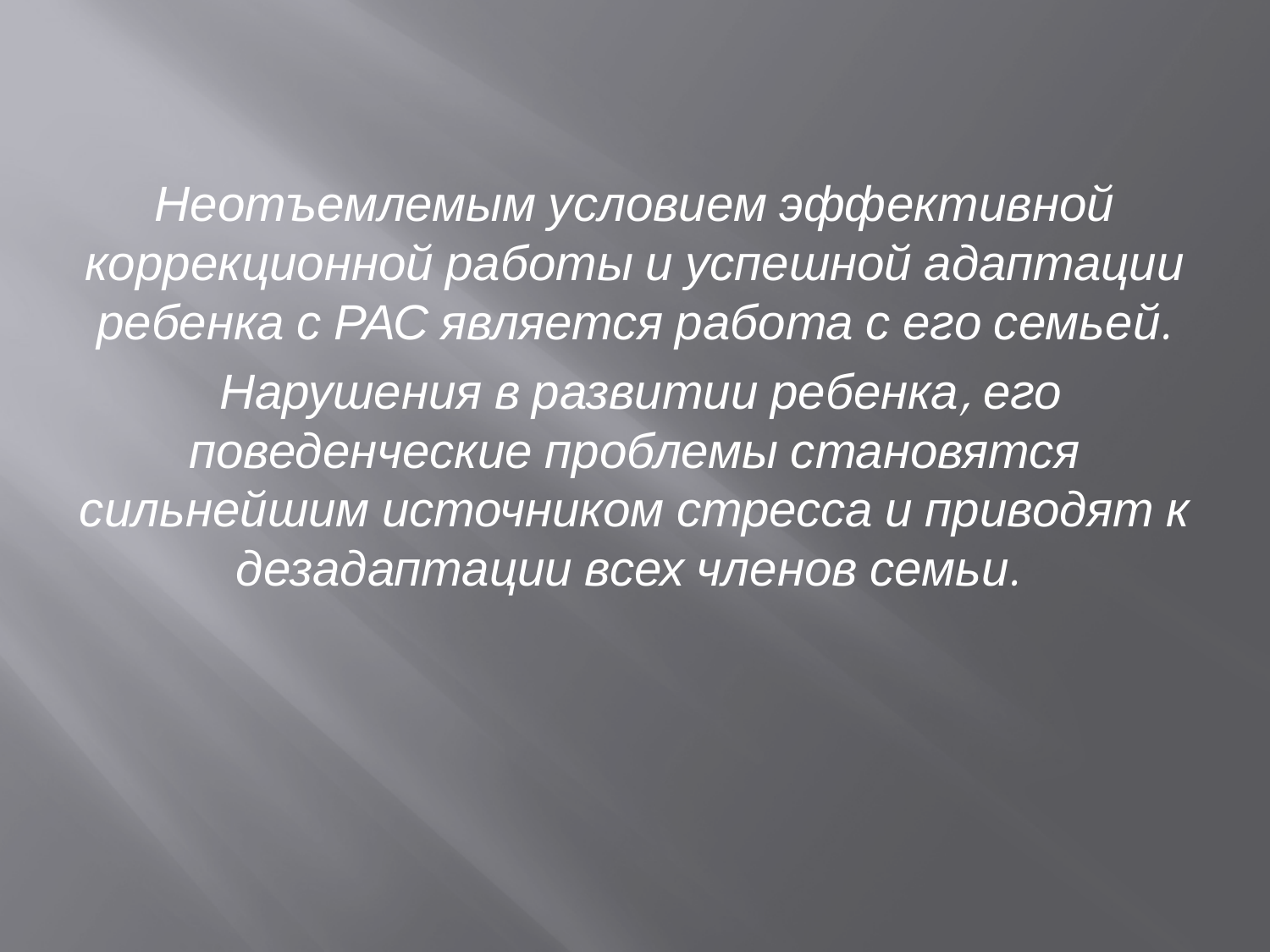

Неотъемлемым условием эффективной коррекционной работы и успешной адаптации ребенка с РАС является работа с его семьей.
 Нарушения в развитии ребенка, его поведенческие проблемы становятся сильнейшим источником стресса и приводят к дезадаптации всех членов семьи.